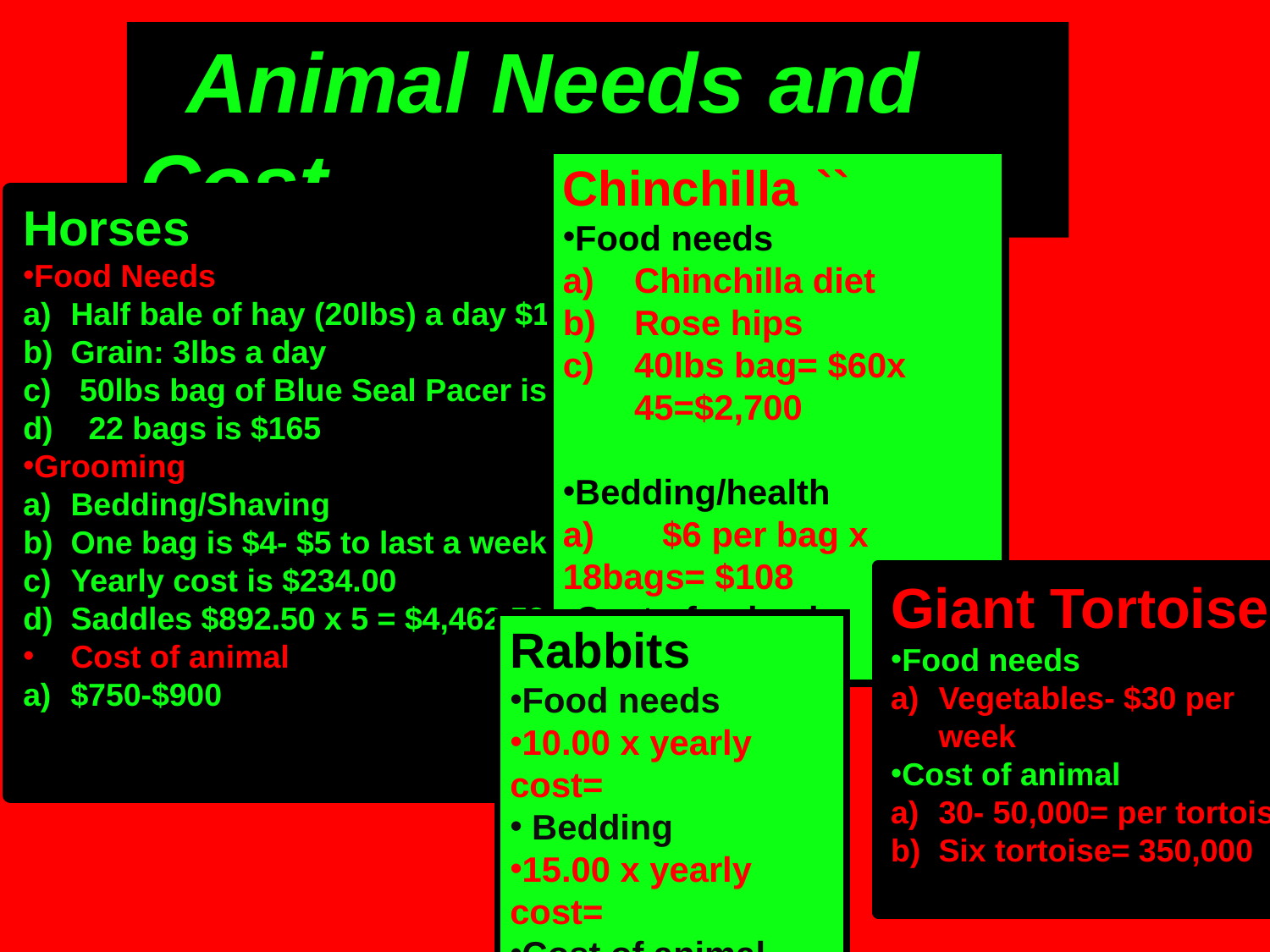

Animal Needs and Cost
Chinchilla	``
Food needs
Chinchilla diet
Rose hips
40lbs bag= $60x 45=$2,700

Bedding/health
a)       $6 per bag x 18bags= $108
Cost of animal
$125 x 6= $750`
Horses
Food Needs
Half bale of hay (20lbs) a day $10
Grain: 3lbs a day
 50lbs bag of Blue Seal Pacer is $7.50
d)    22 bags is $165
Grooming
Bedding/Shaving
One bag is $4- $5 to last a week
Yearly cost is $234.00
Saddles $892.50 x 5 = $4,462.50
Cost of animal
a) 	$750-$900

Giant Tortoise
Food needs
Vegetables- $30 per week
Cost of animal
30- 50,000= per tortoise
Six tortoise= 350,000

Rabbits
Food needs
10.00 x yearly cost=
 Bedding
15.00 x yearly cost=
Cost of animal
15.00 x 10= 150.00